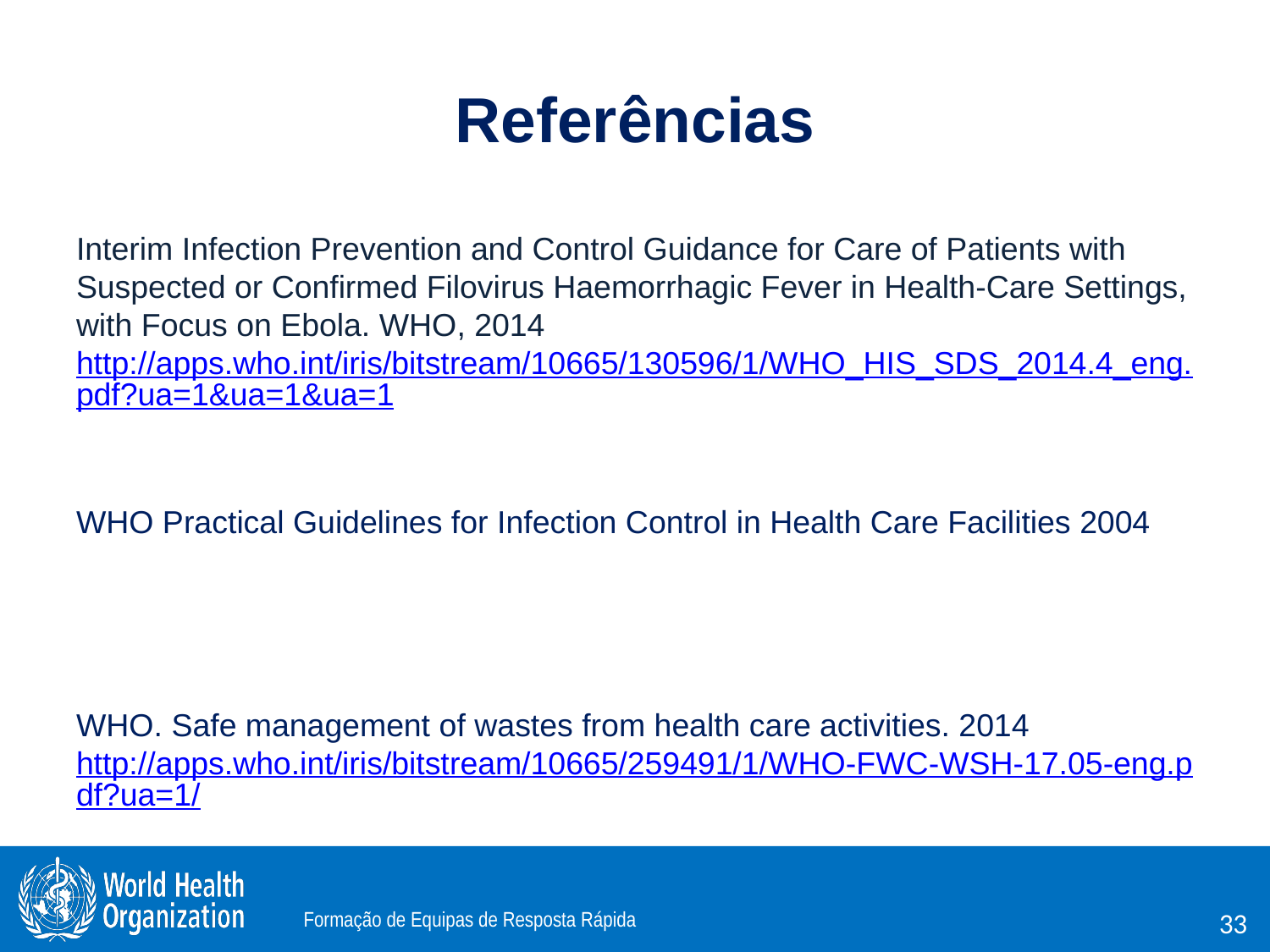

# Referências
Interim Infection Prevention and Control Guidance for Care of Patients with Suspected or Confirmed Filovirus Haemorrhagic Fever in Health-Care Settings, with Focus on Ebola. WHO, 2014 http://apps.who.int/iris/bitstream/10665/130596/1/WHO_HIS_SDS_2014.4_eng.pdf?ua=1&ua=1&ua=1

WHO Practical Guidelines for Infection Control in Health Care Facilities 2004
http://www.wpro.who.int/publications/docs/practical_guidelines_infection_control.pdf.

WHO. Safe management of wastes from health care activities. 2014. http://apps.who.int/iris/bitstream/10665/259491/1/WHO-FWC-WSH-17.05-eng.pdf?ua=1/.